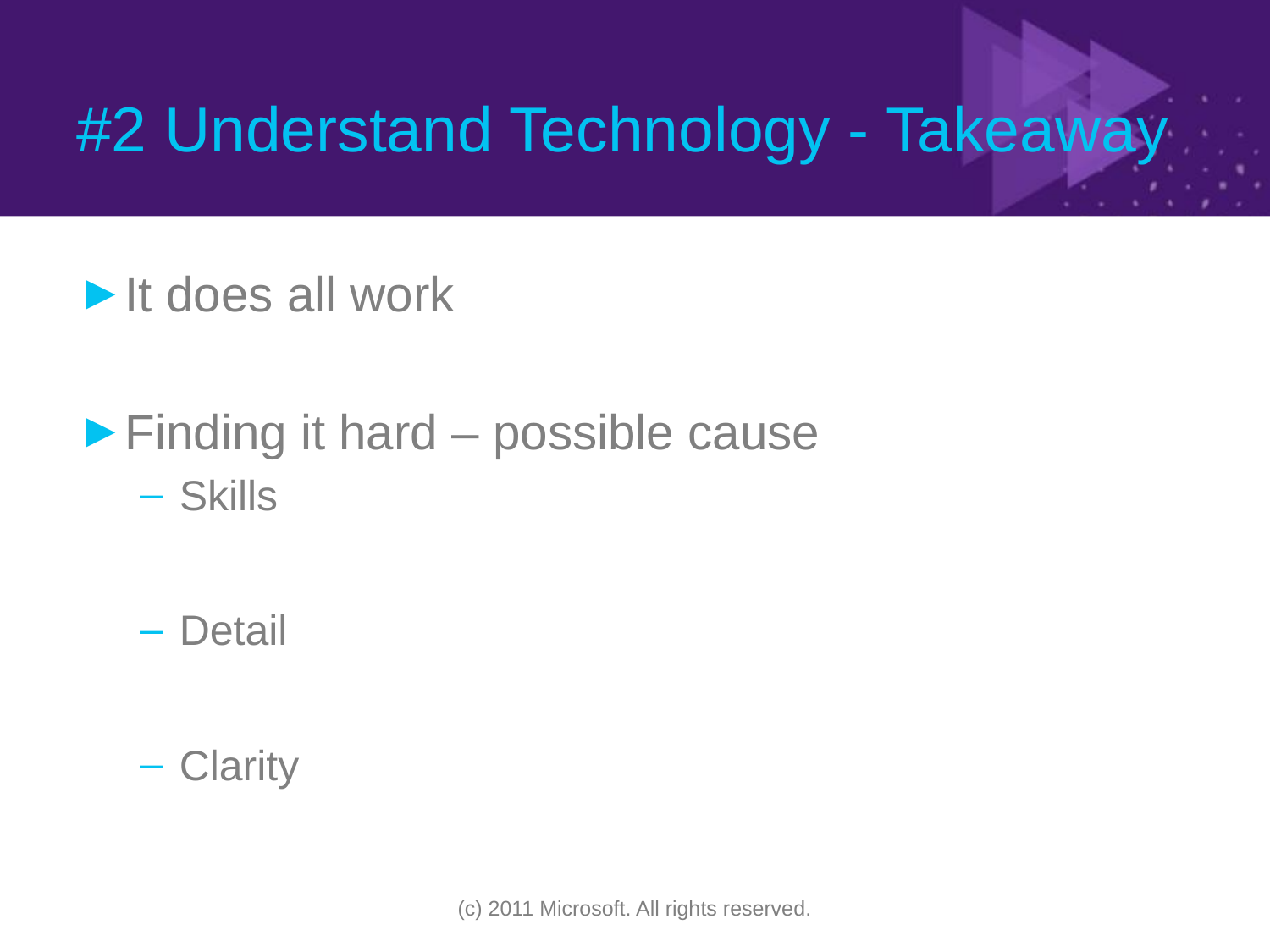

# #2 Understand Technology - Takeaway
It does all work

Finding it hard – possible cause
Skills

Detail

Clarity
(c) 2011 Microsoft. All rights reserved.